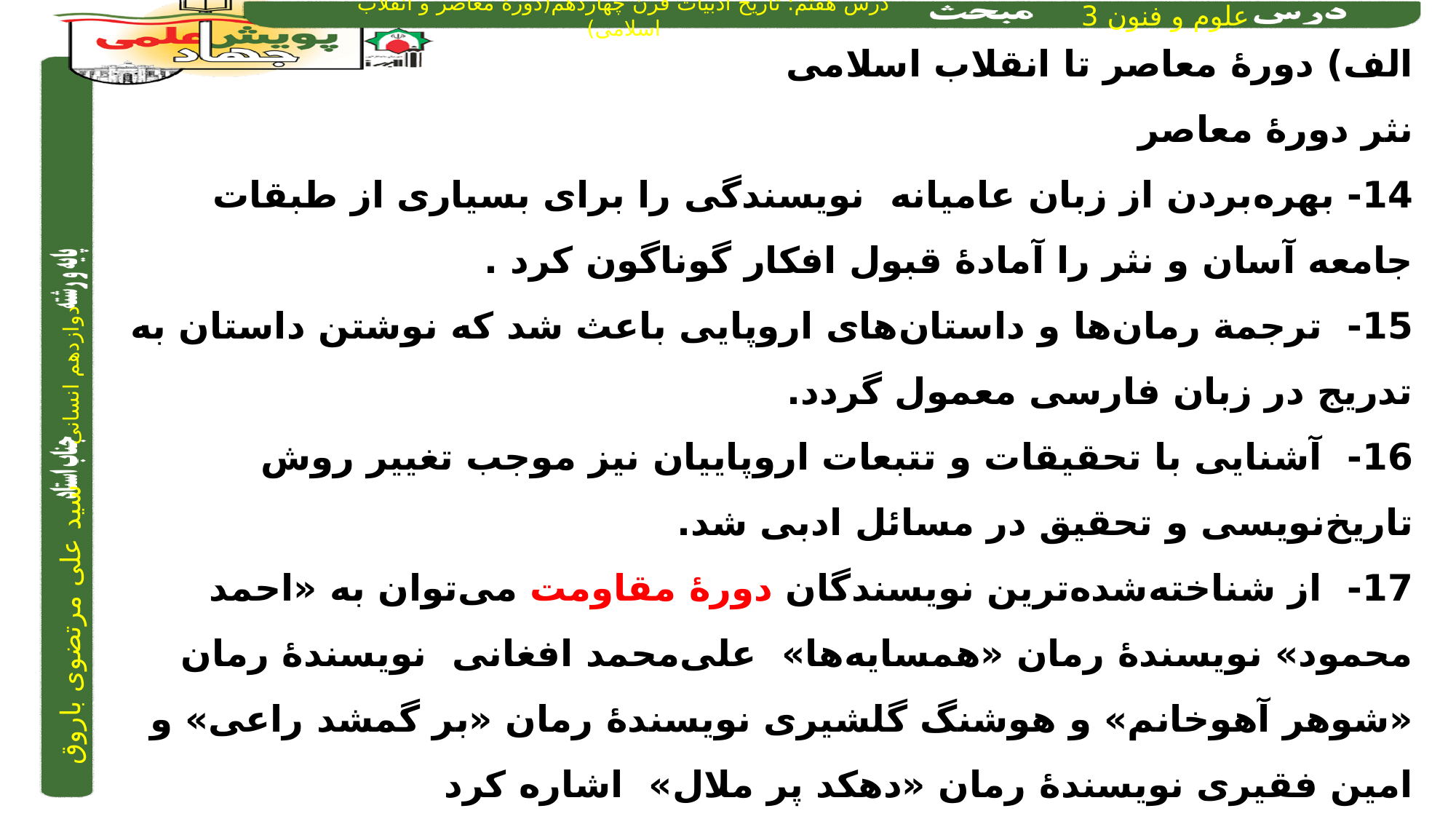

الف) دورۀ معاصر تا انقلاب اسلامی
نثر دورۀ معاصر
14- بهره‌بردن از زبان عامیانه  نویسندگی را برای بسیاری از طبقات جامعه آسان و نثر را آمادۀ قبول افکار گوناگون کرد .
15-  ترجمة رمان‌ها و داستان‌های اروپایی باعث شد که نوشتن داستان به تدریج در زبان فارسی معمول گردد.
16-  آشنایی با تحقیقات و تتبعات اروپاییان نیز موجب تغییر روش تاریخ‌نویسی و تحقیق در مسائل ادبی شد.
17-  از شناخته‌شده‌ترین نویسندگان دورۀ مقاومت می‌توان به «احمد محمود» نویسندۀ رمان «همسایه‌ها»  علی‌محمد افغانی  نویسندۀ رمان «شوهر آهوخانم» و هوشنگ گلشیری نویسندۀ رمان «بر گمشد راعی» و امین فقیری نویسندۀ رمان «دهکد پر ملال»  اشاره کرد